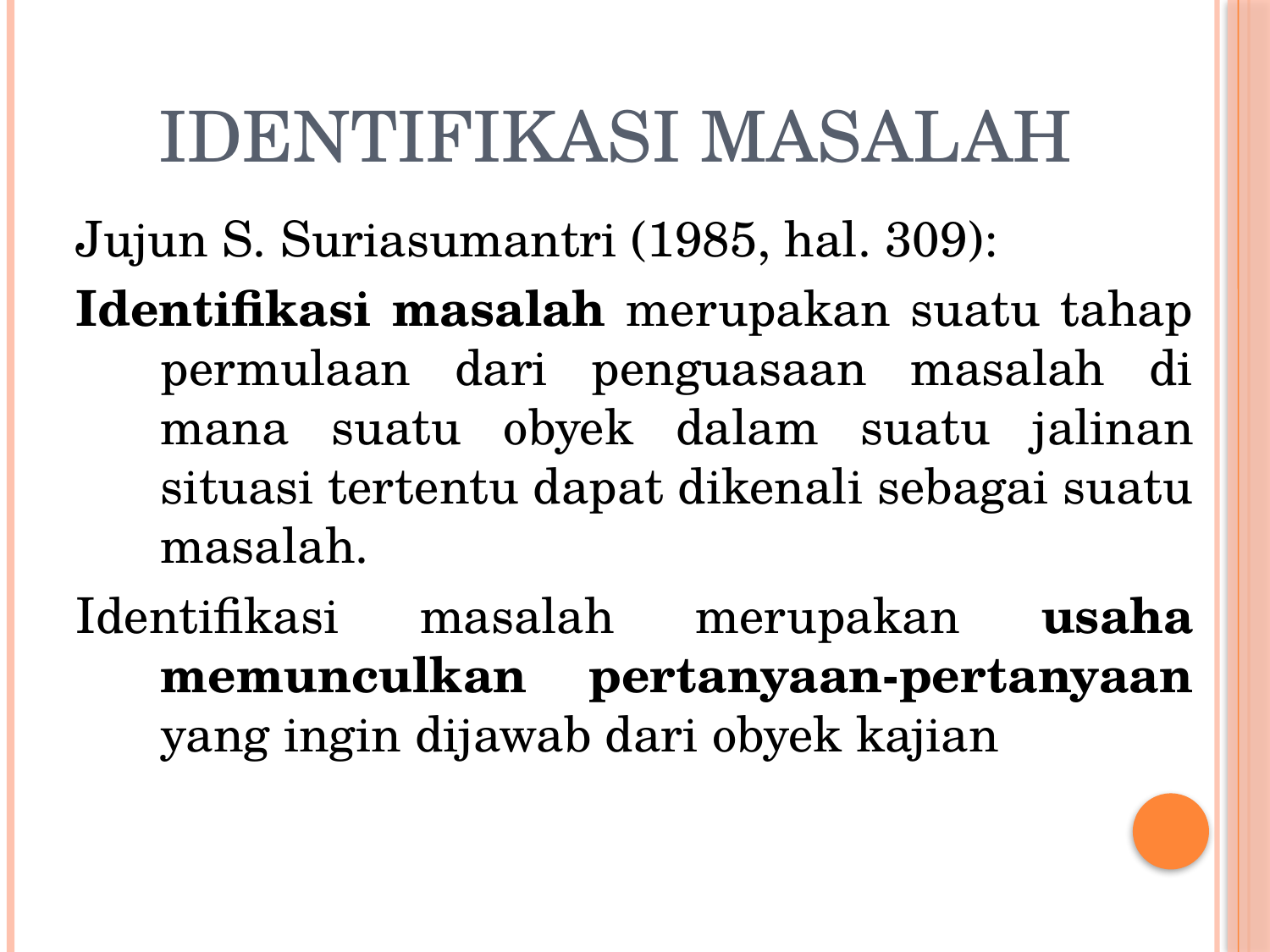

# Identifikasi Masalah
Jujun S. Suriasumantri (1985, hal. 309):
Identifikasi masalah merupakan suatu tahap permulaan dari penguasaan masalah di mana suatu obyek dalam suatu jalinan situasi tertentu dapat dikenali sebagai suatu masalah.
Identifikasi masalah merupakan usaha memunculkan pertanyaan-pertanyaan yang ingin dijawab dari obyek kajian